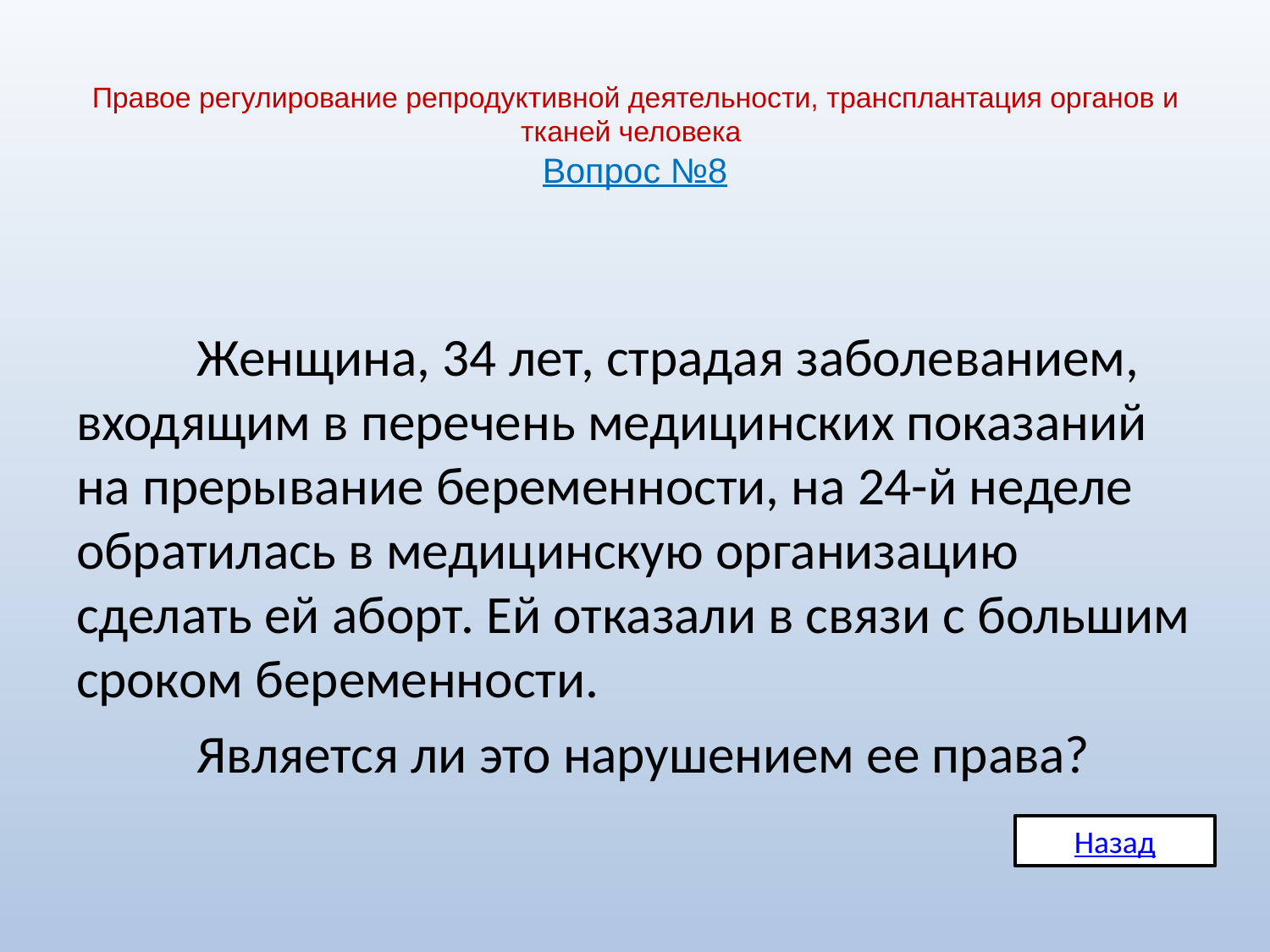

# Правое регулирование репродуктивной деятельности, трансплантация органов и тканей человека Вопрос №8
	Женщина, 34 лет, страдая заболеванием, входящим в перечень медицинских показаний на прерывание беременности, на 24-й неделе обратилась в медицинскую организацию сделать ей аборт. Ей отказали в связи с большим
сроком беременности.
	Является ли это нарушением ее права?

Назад